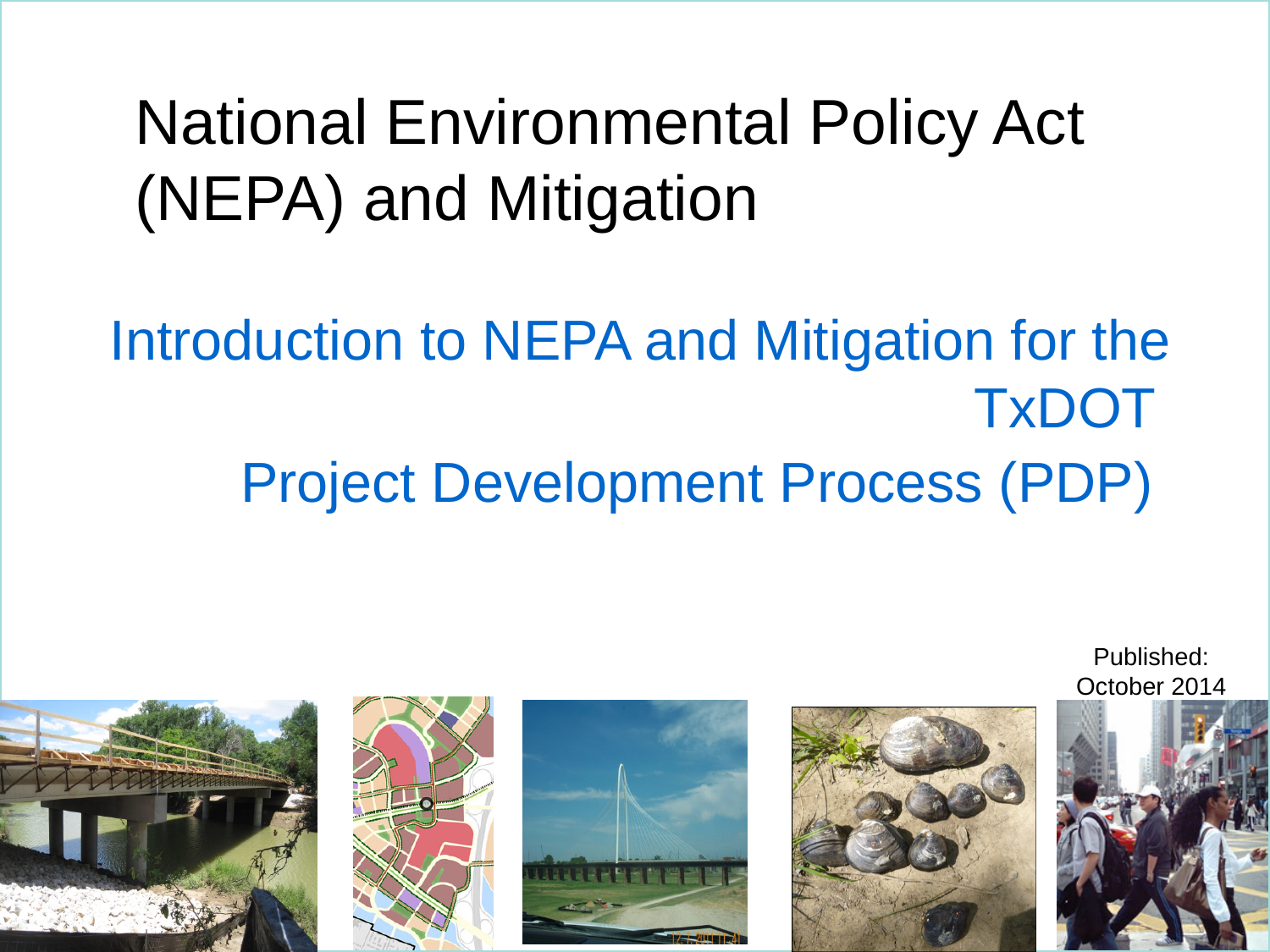

National Environmental Policy Act (NEPA) and Mitigation

# Introduction to NEPA and Mitigation for the TxDOT Project Development Process (PDP)
Published: October 2014